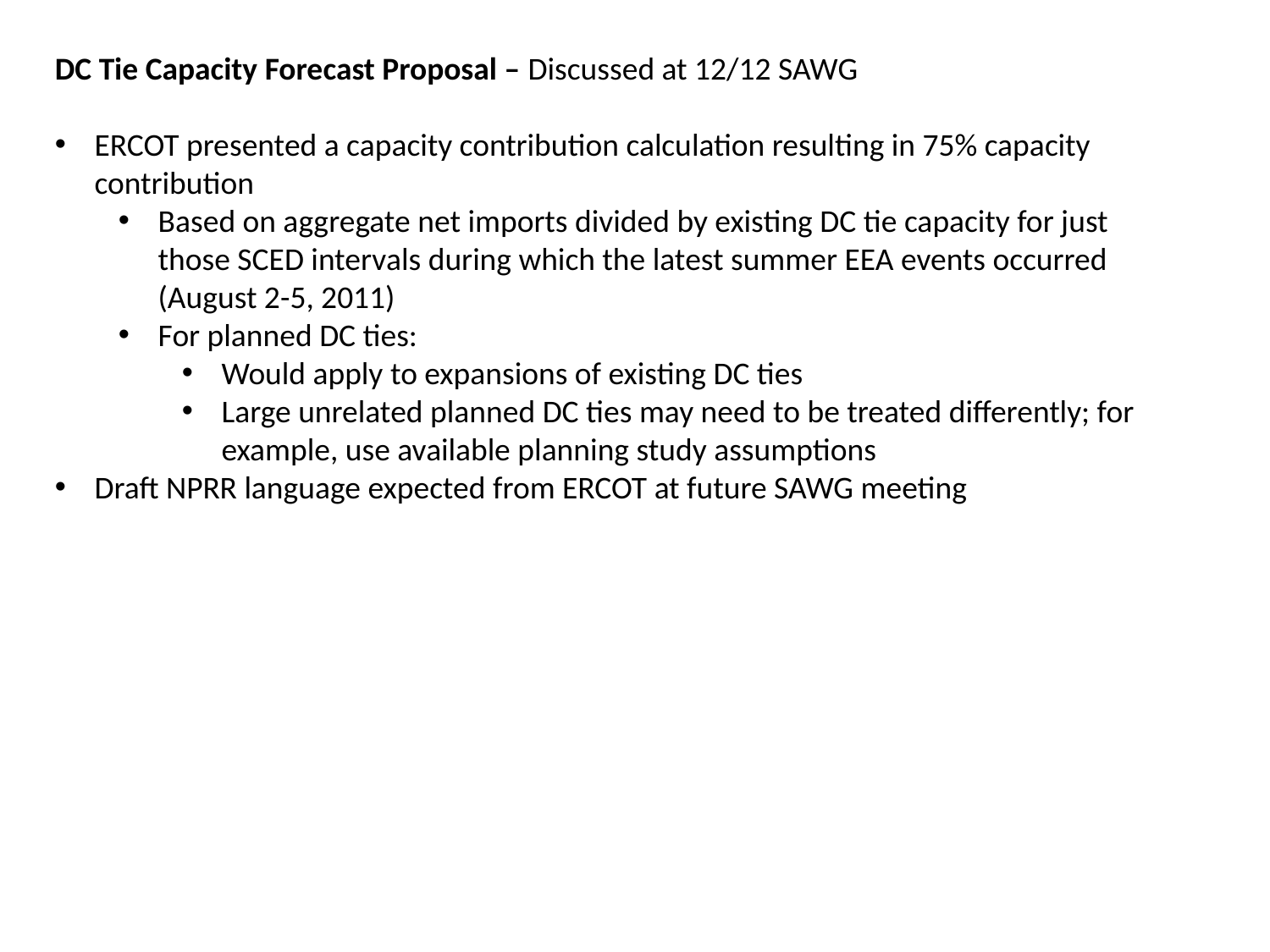

DC Tie Capacity Forecast Proposal – Discussed at 12/12 SAWG

ERCOT presented a capacity contribution calculation resulting in 75% capacity contribution
Based on aggregate net imports divided by existing DC tie capacity for just those SCED intervals during which the latest summer EEA events occurred (August 2-5, 2011)
For planned DC ties:
Would apply to expansions of existing DC ties
Large unrelated planned DC ties may need to be treated differently; for example, use available planning study assumptions
Draft NPRR language expected from ERCOT at future SAWG meeting